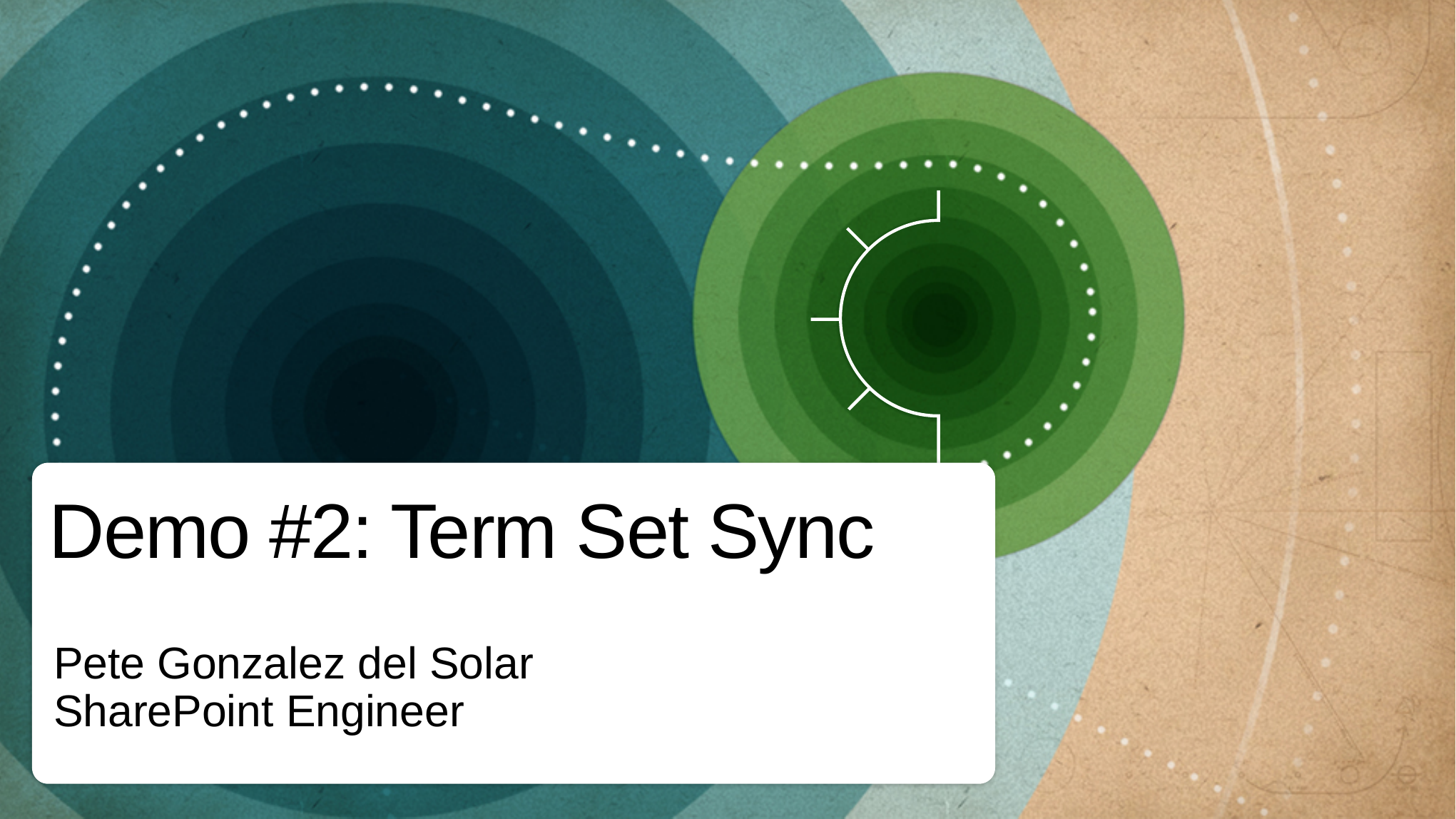

# Demo #2: Term Set Sync
Pete Gonzalez del Solar
SharePoint Engineer